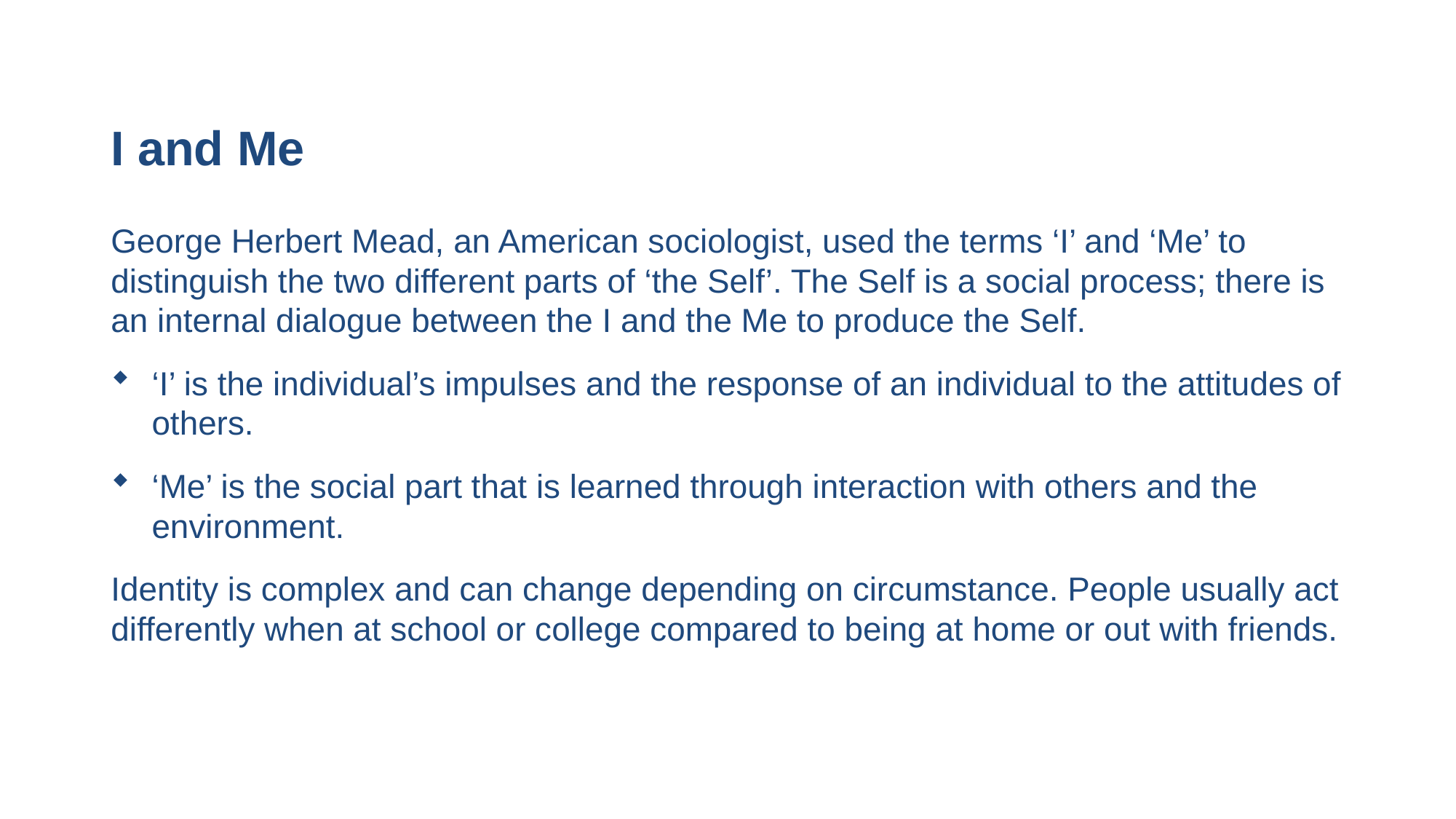

# I and Me
George Herbert Mead, an American sociologist, used the terms ‘I’ and ‘Me’ to distinguish the two different parts of ‘the Self’. The Self is a social process; there is an internal dialogue between the I and the Me to produce the Self.
‘I’ is the individual’s impulses and the response of an individual to the attitudes of others.
‘Me’ is the social part that is learned through interaction with others and the environment.
Identity is complex and can change depending on circumstance. People usually act differently when at school or college compared to being at home or out with friends.